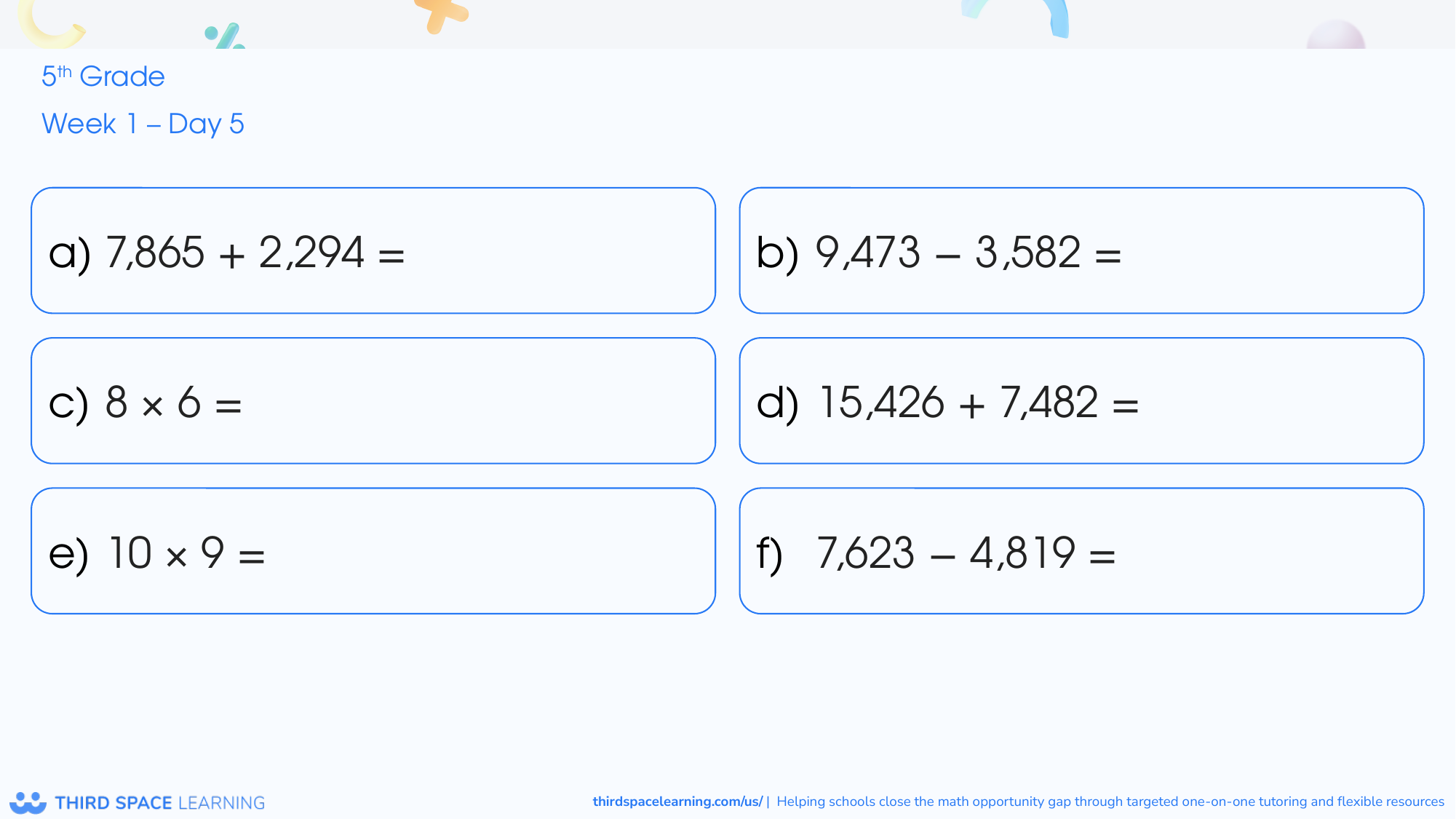

5th Grade
Week 1 – Day 5
7,865 + 2,294 =
9,473 − 3,582 =
8 × 6 =
15,426 + 7,482 =
10 × 9 =
7,623 − 4,819 =